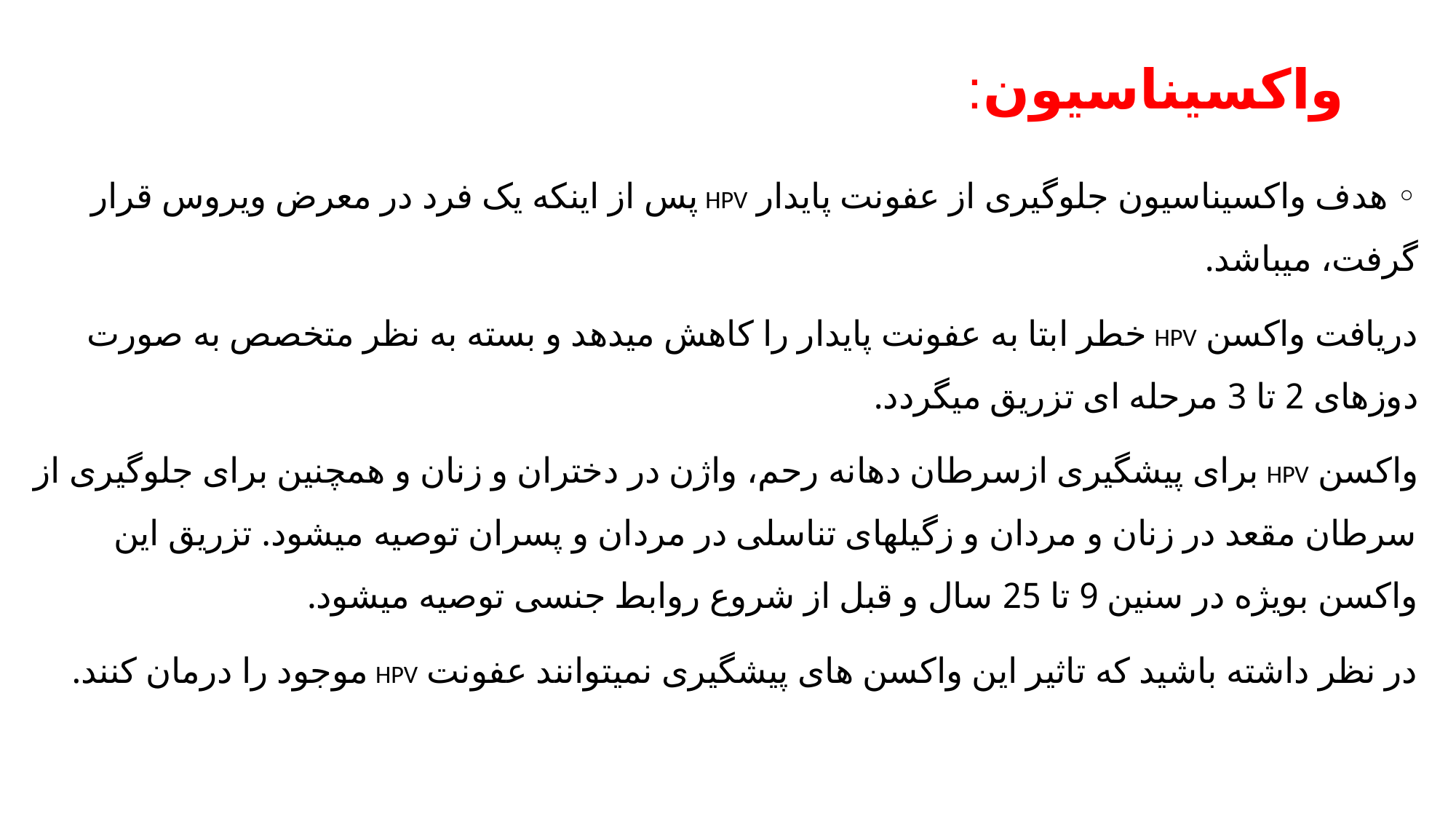

# واکسیناسیون:
◦ هدف واکسیناسیون جلوگیری از عفونت پایدار HPV پس از اینکه یک فرد در معرض ویروس قرار گرفت، میباشد.
دریافت واکسن HPV خطر ابتا به عفونت پایدار را کاهش میدهد و بسته به نظر متخصص به صورت دوزهای 2 تا 3 مرحله ای تزریق میگردد.
واکسن HPV برای پیشگیری ازسرطان دهانه رحم، واژن در دختران و زنان و همچنین برای جلوگیری از سرطان مقعد در زنان و مردان و زگیلهای تناسلی در مردان و پسران توصیه میشود. تزریق این واکسن بویژه در سنین 9 تا 25 سال و قبل از شروع روابط جنسی توصیه میشود.
در نظر داشته باشید که تاثیر این واکسن های پیشگیری نمیتوانند عفونت HPV موجود را درمان کنند.